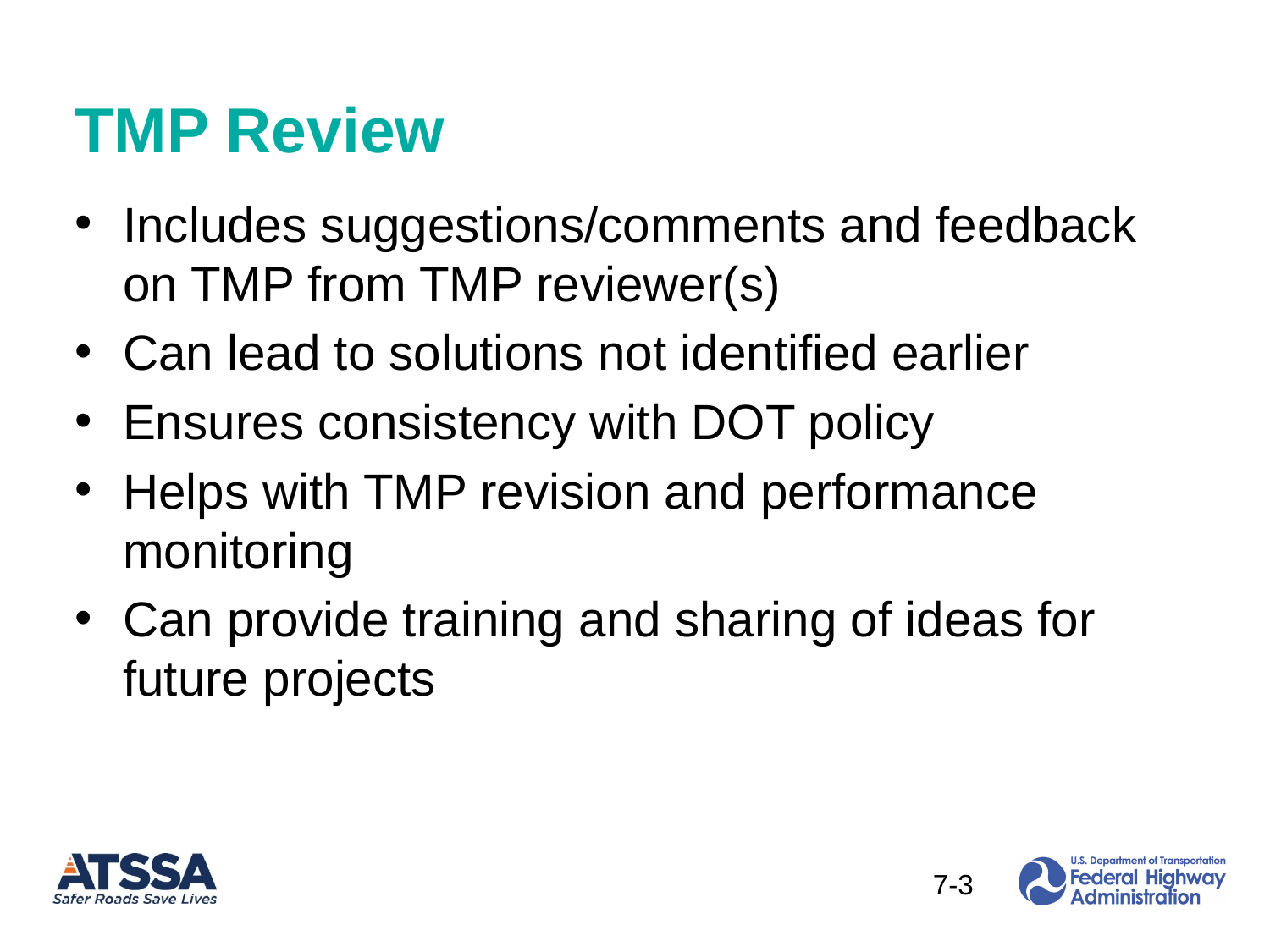

# TMP Review
Includes suggestions/comments and feedback on TMP from TMP reviewer(s)
Can lead to solutions not identified earlier
Ensures consistency with DOT policy
Helps with TMP revision and performance monitoring
Can provide training and sharing of ideas for      future projects